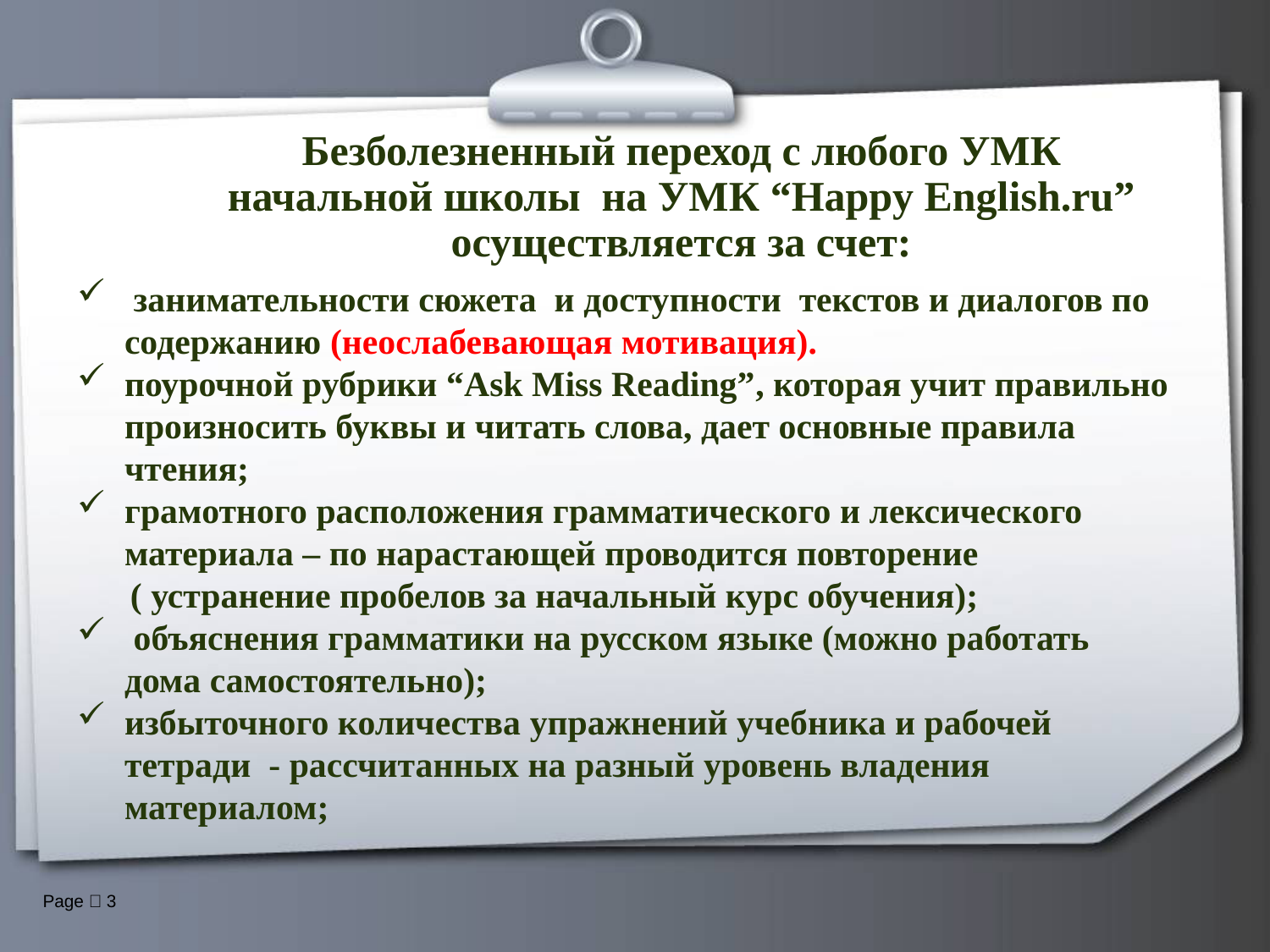

Безболезненный переход с любого УМК начальной школы  на УМК “Happy English.ru” осуществляется за счет:
 занимательности сюжета  и доступности  текстов и диалогов по содержанию (неослабевающая мотивация).
поурочной рубрики “Ask Miss Reading”, которая учит правильно произносить буквы и читать слова, дает основные правила чтения;
грамотного расположения грамматического и лексического материала – по нарастающей проводится повторение
      ( устранение пробелов за начальный курс обучения);
 объяснения грамматики на русском языке (можно работать  дома самостоятельно);
избыточного количества упражнений учебника и рабочей тетради  - рассчитанных на разный уровень владения материалом;